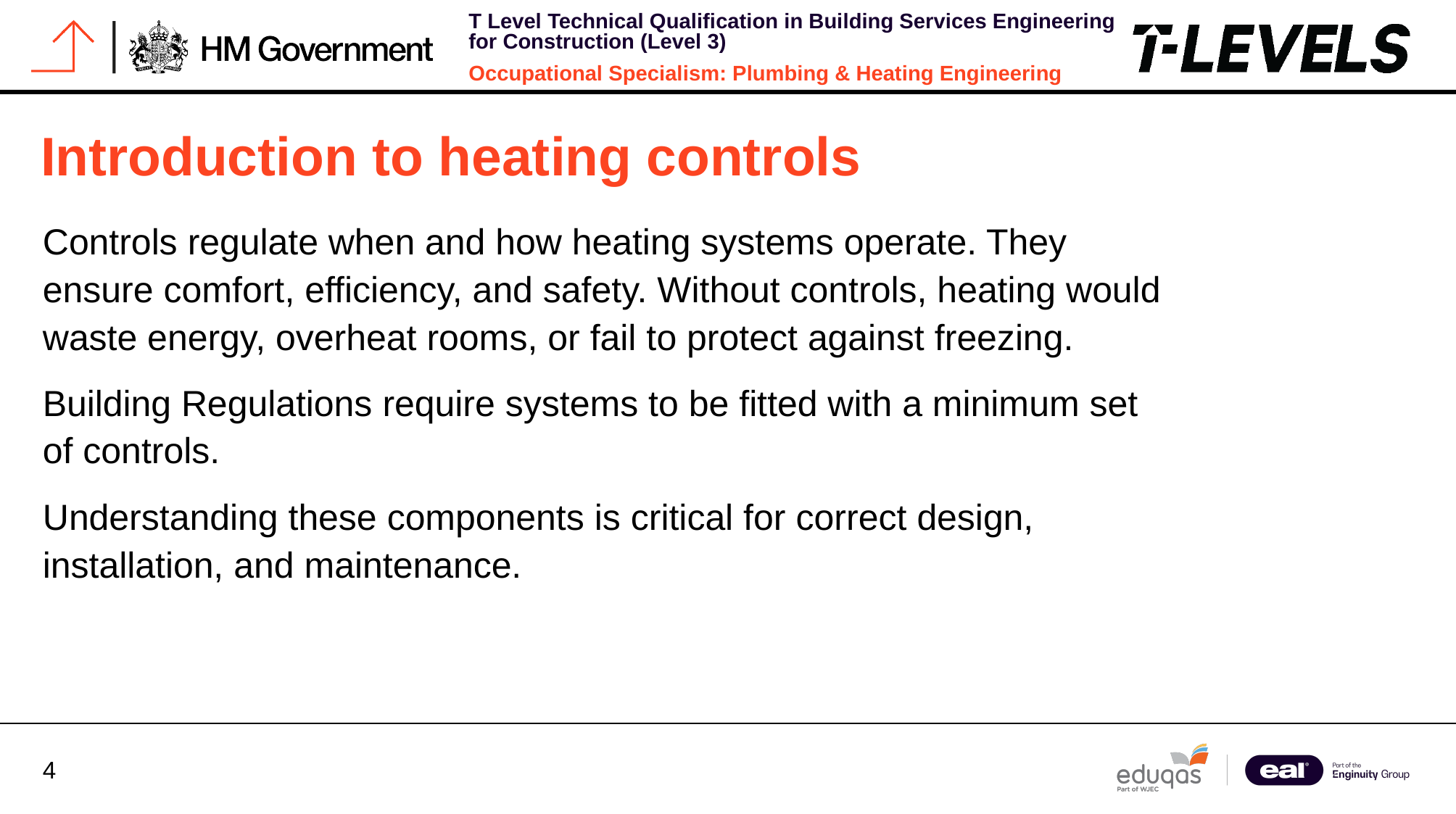

# Introduction to heating controls
Controls regulate when and how heating systems operate. They ensure comfort, efficiency, and safety. Without controls, heating would waste energy, overheat rooms, or fail to protect against freezing.
Building Regulations require systems to be fitted with a minimum set of controls.
Understanding these components is critical for correct design, installation, and maintenance.